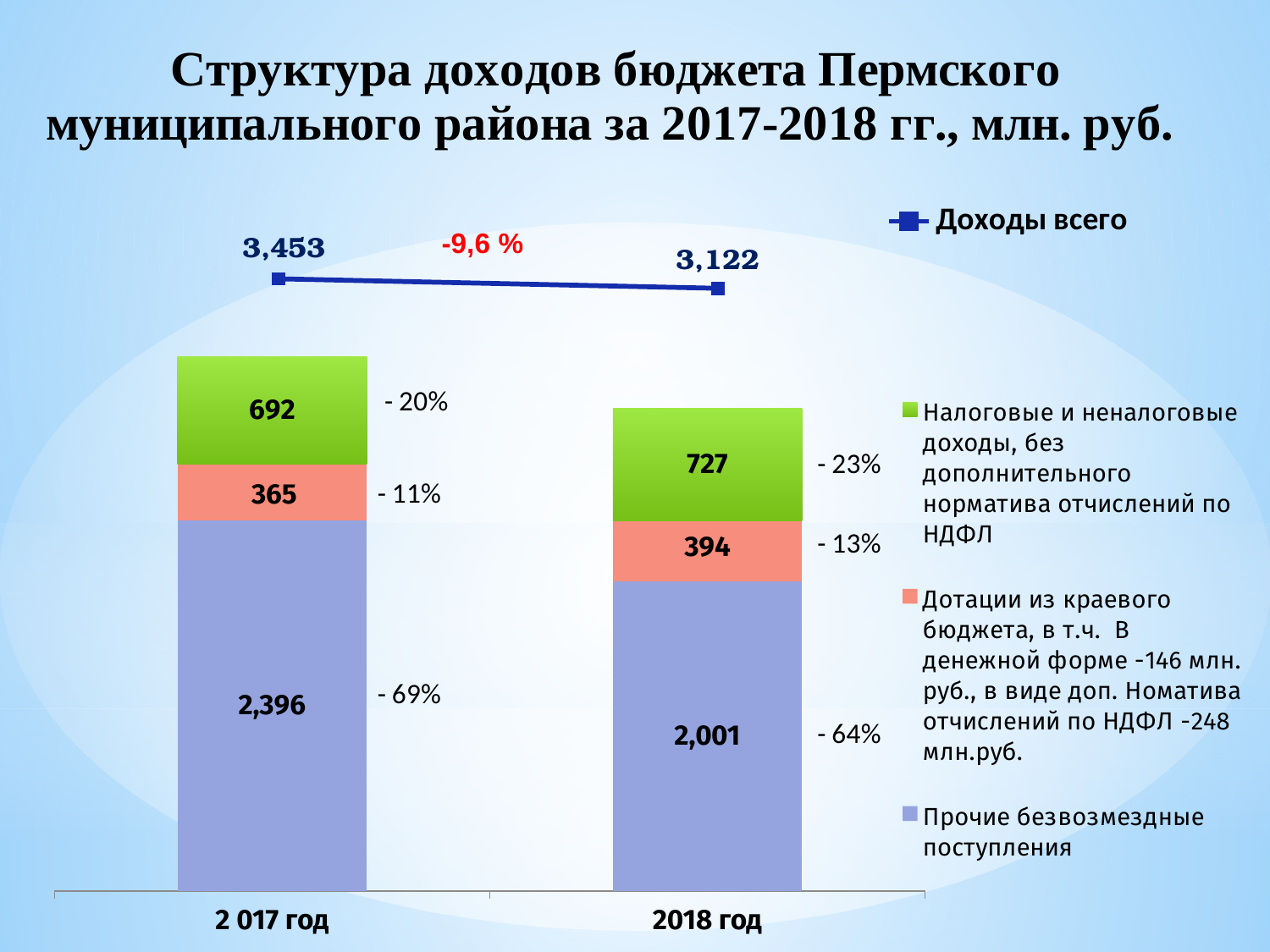

### Chart

| Category | Доходы всего |
|---|---|
| 2017 | 3453.0 |
| 2018 | 3122.0 |

### Chart

| Category | Прочие безвозмездные поступления | Дотации из краевого бюджета, в т.ч.  В денежной форме -146 млн. руб., в виде доп. Номатива отчислений по НДФЛ -248 млн.руб. | Налоговые и неналоговые доходы, без дополнительного норматива отчислений по НДФЛ |
|---|---|---|---|
| 2 017 год | 2395.5778 | 365.0 | 692.0 |
| 2018 год | 2001.0 | 394.0 | 727.0 |